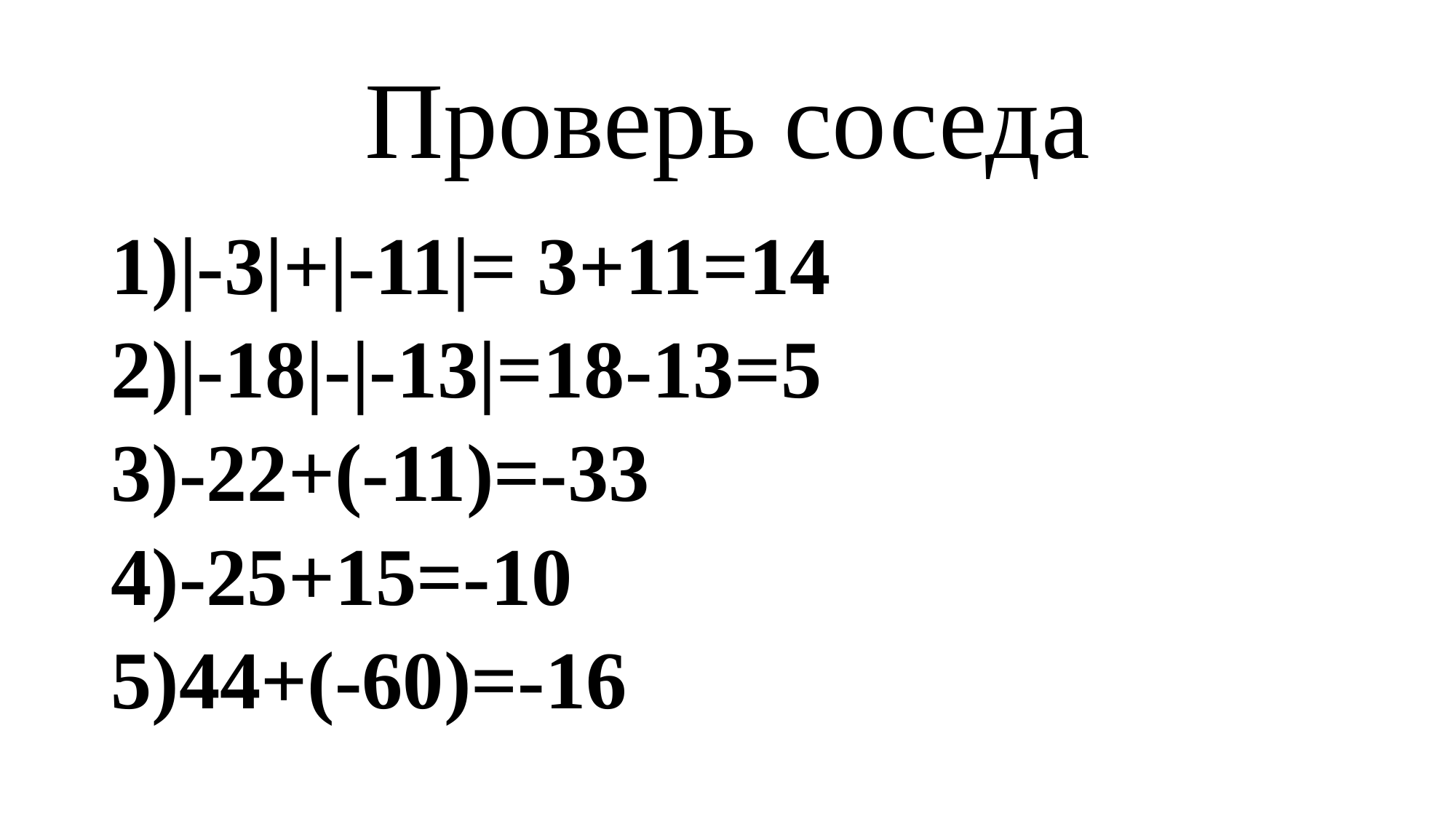

# Проверь соседа
|-3|+|-11|= 3+11=14
|-18|-|-13|=18-13=5
-22+(-11)=-33
-25+15=-10
44+(-60)=-16